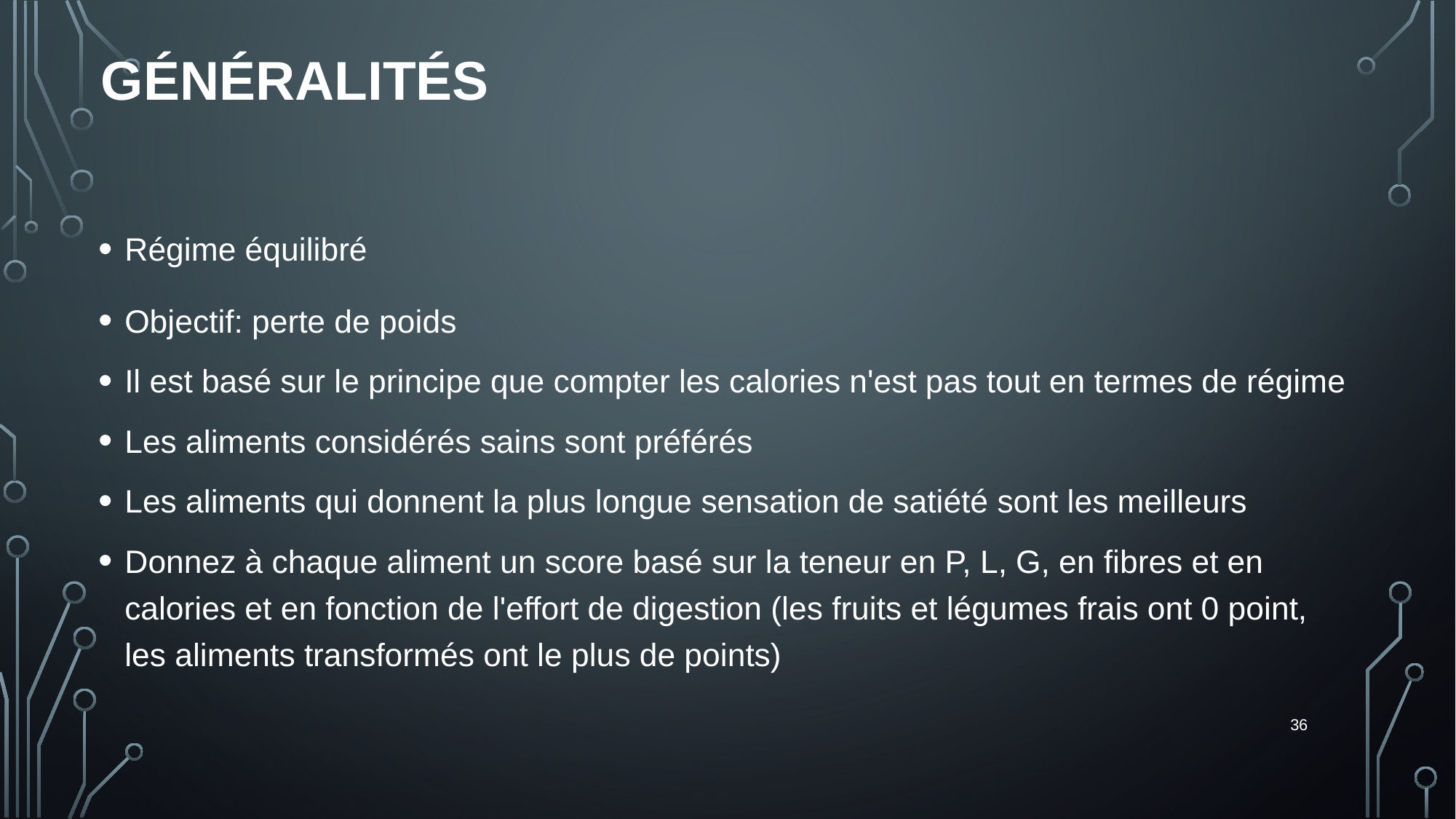

# GÉNÉRALITÉS
Régime équilibré
Objectif: perte de poids
Il est basé sur le principe que compter les calories n'est pas tout en termes de régime
Les aliments considérés sains sont préférés
Les aliments qui donnent la plus longue sensation de satiété sont les meilleurs
Donnez à chaque aliment un score basé sur la teneur en P, L, G, en fibres et en calories et en fonction de l'effort de digestion (les fruits et légumes frais ont 0 point, les aliments transformés ont le plus de points)

36